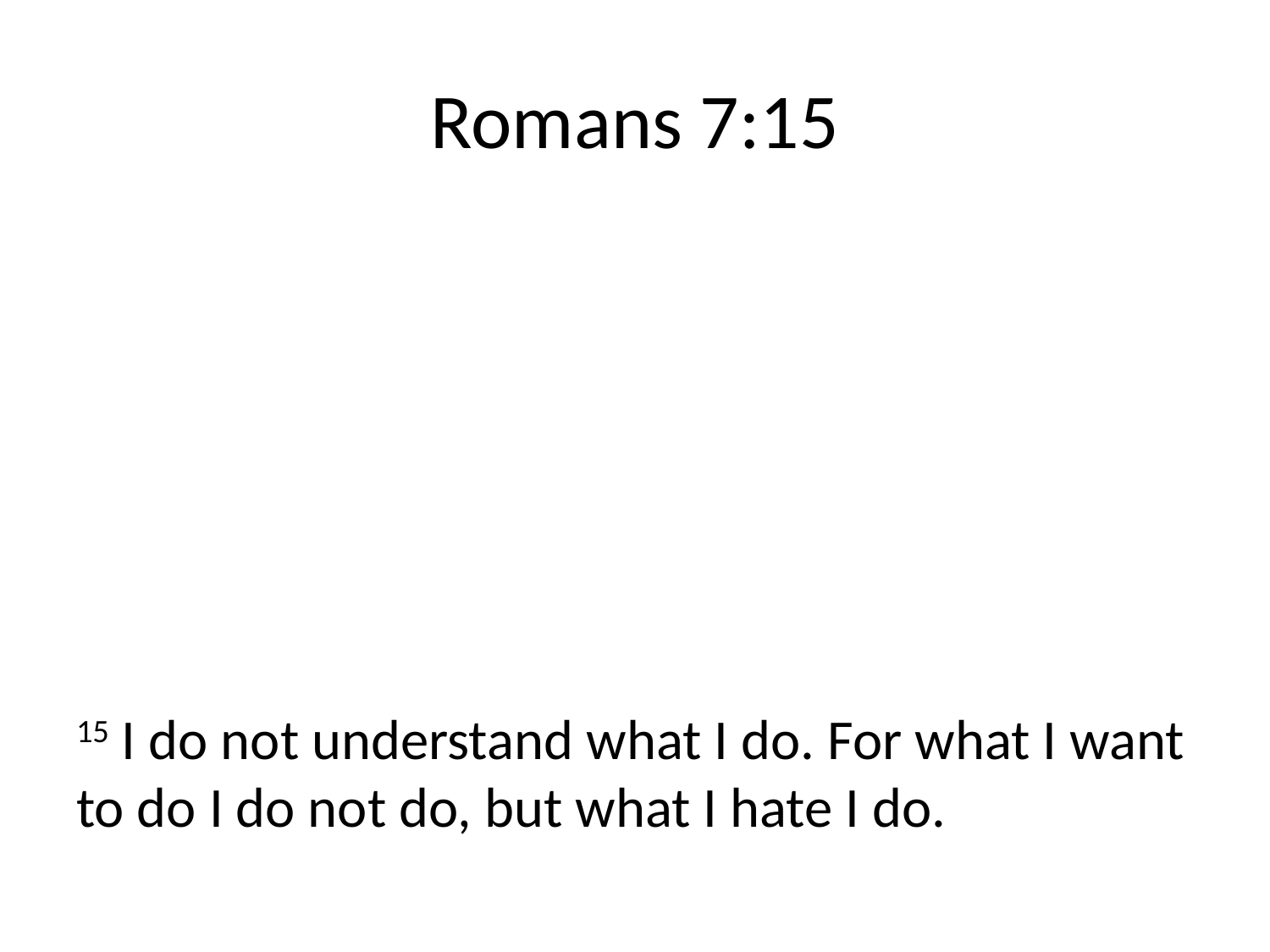

# Romans 7:15

15 I do not understand what I do. For what I want to do I do not do, but what I hate I do.